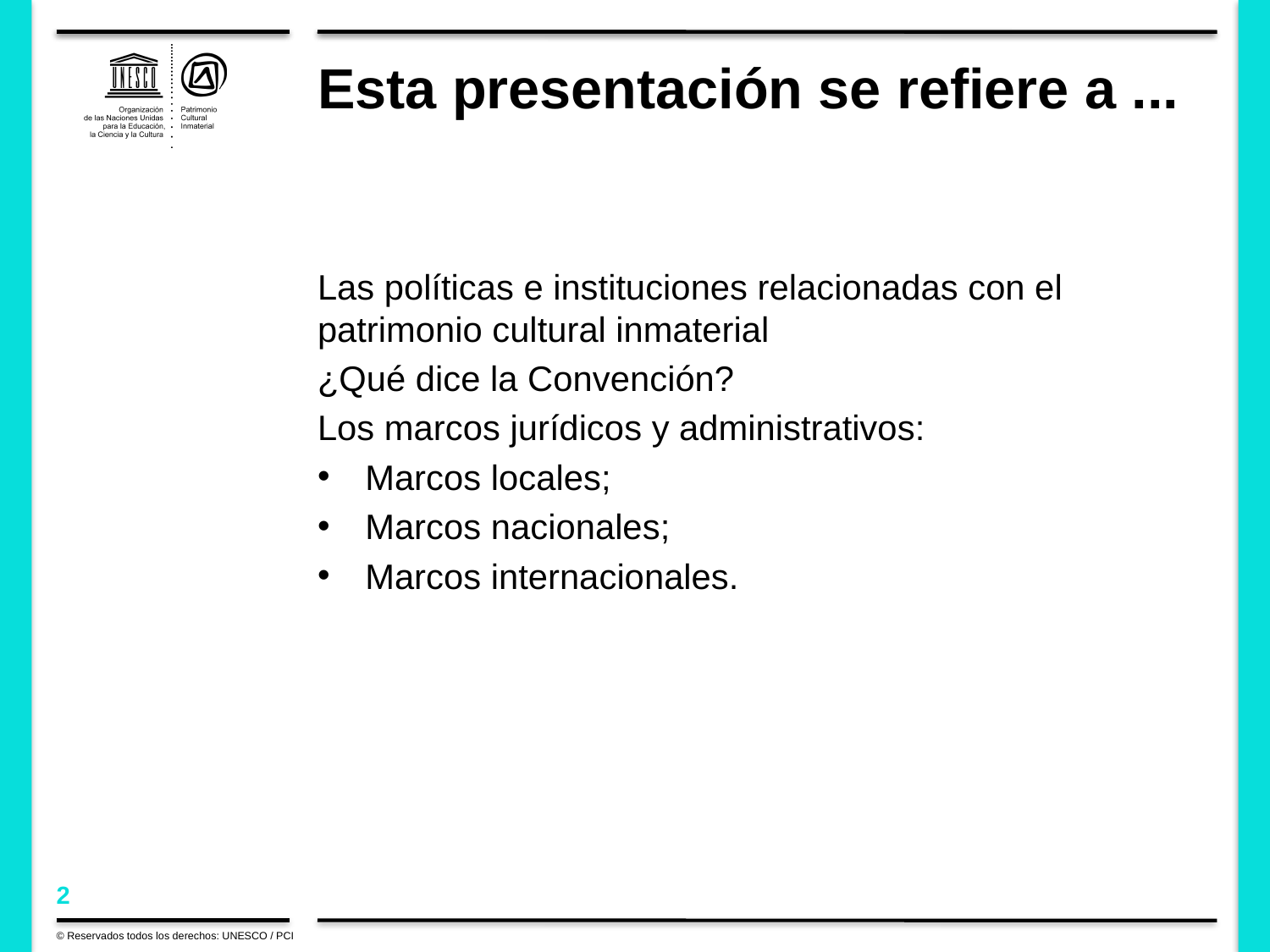

# Esta presentación se refiere a ...
Las políticas e instituciones relacionadas con el patrimonio cultural inmaterial
¿Qué dice la Convención?
Los marcos jurídicos y administrativos:
Marcos locales;
Marcos nacionales;
Marcos internacionales.
© Reservados todos los derechos: UNESCO / PCI